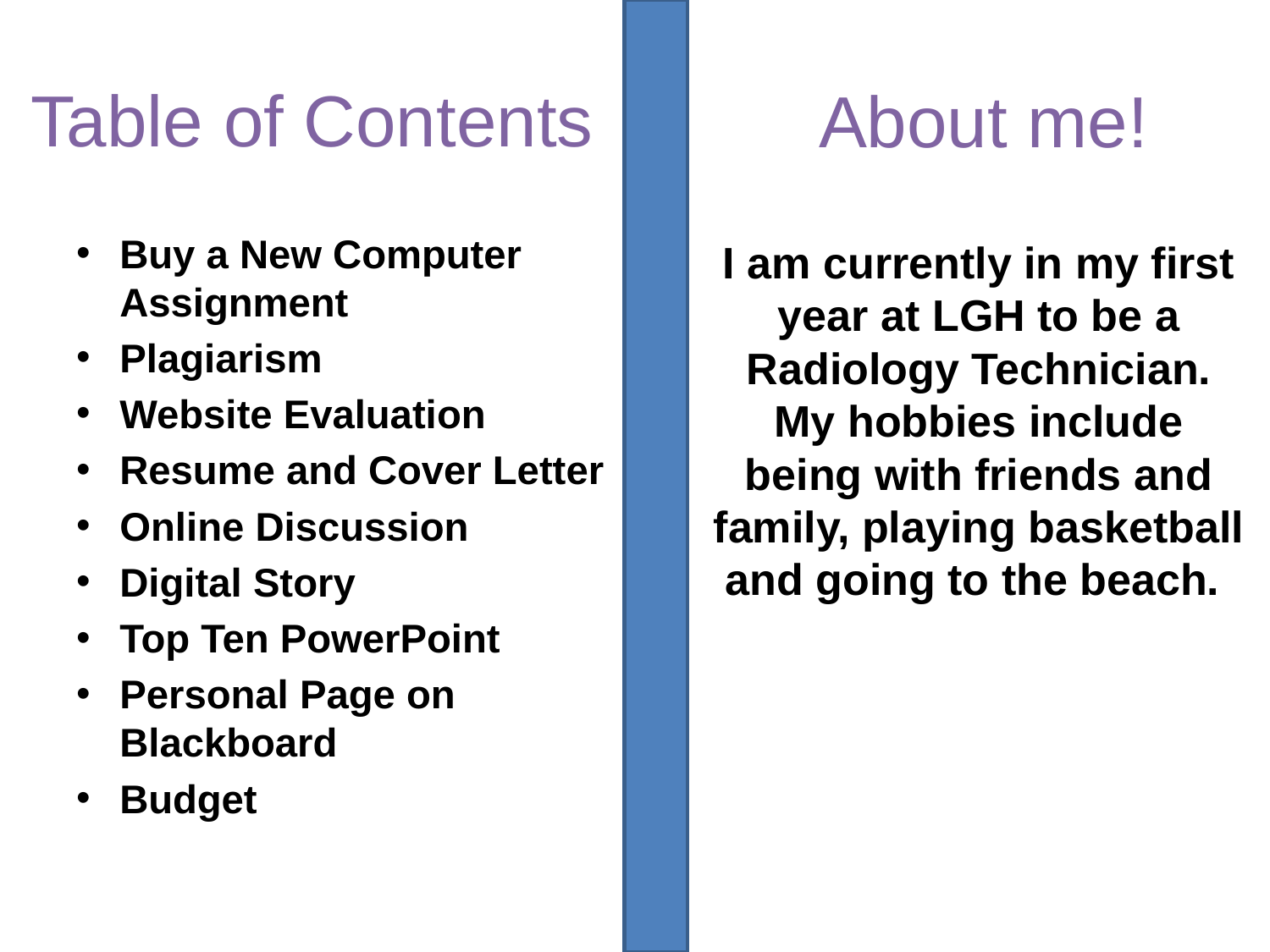

# Table of Contents
About me!
Buy a New Computer Assignment
Plagiarism
Website Evaluation
Resume and Cover Letter
Online Discussion
Digital Story
Top Ten PowerPoint
Personal Page on Blackboard
Budget

I am currently in my first year at LGH to be a Radiology Technician. My hobbies include being with friends and family, playing basketball and going to the beach.